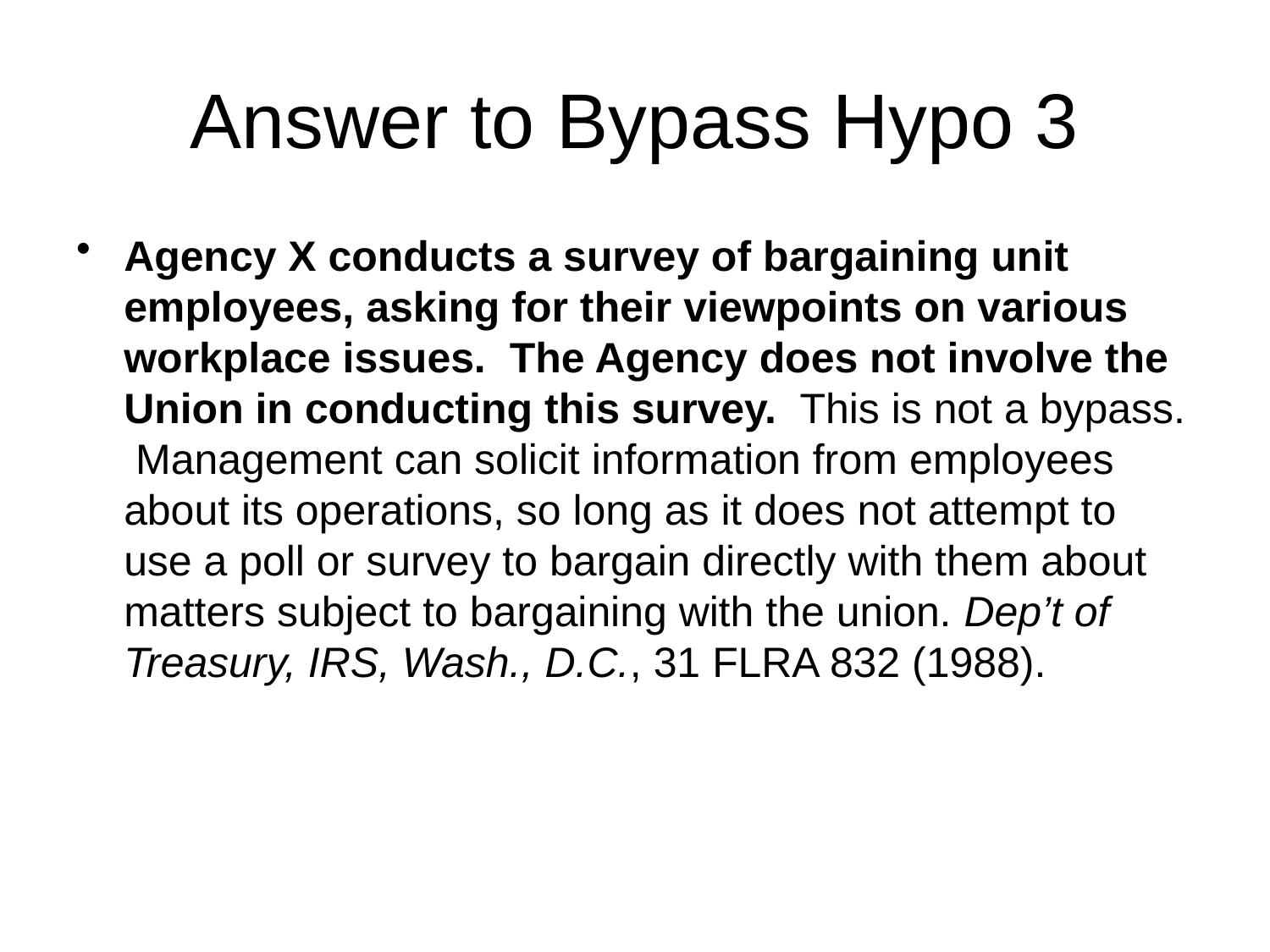

# Answer to Bypass Hypo 3
Agency X conducts a survey of bargaining unit employees, asking for their viewpoints on various workplace issues.  The Agency does not involve the Union in conducting this survey.  This is not a bypass.  Management can solicit information from employees about its operations, so long as it does not attempt to use a poll or survey to bargain directly with them about matters subject to bargaining with the union. Dep’t of Treasury, IRS, Wash., D.C., 31 FLRA 832 (1988).